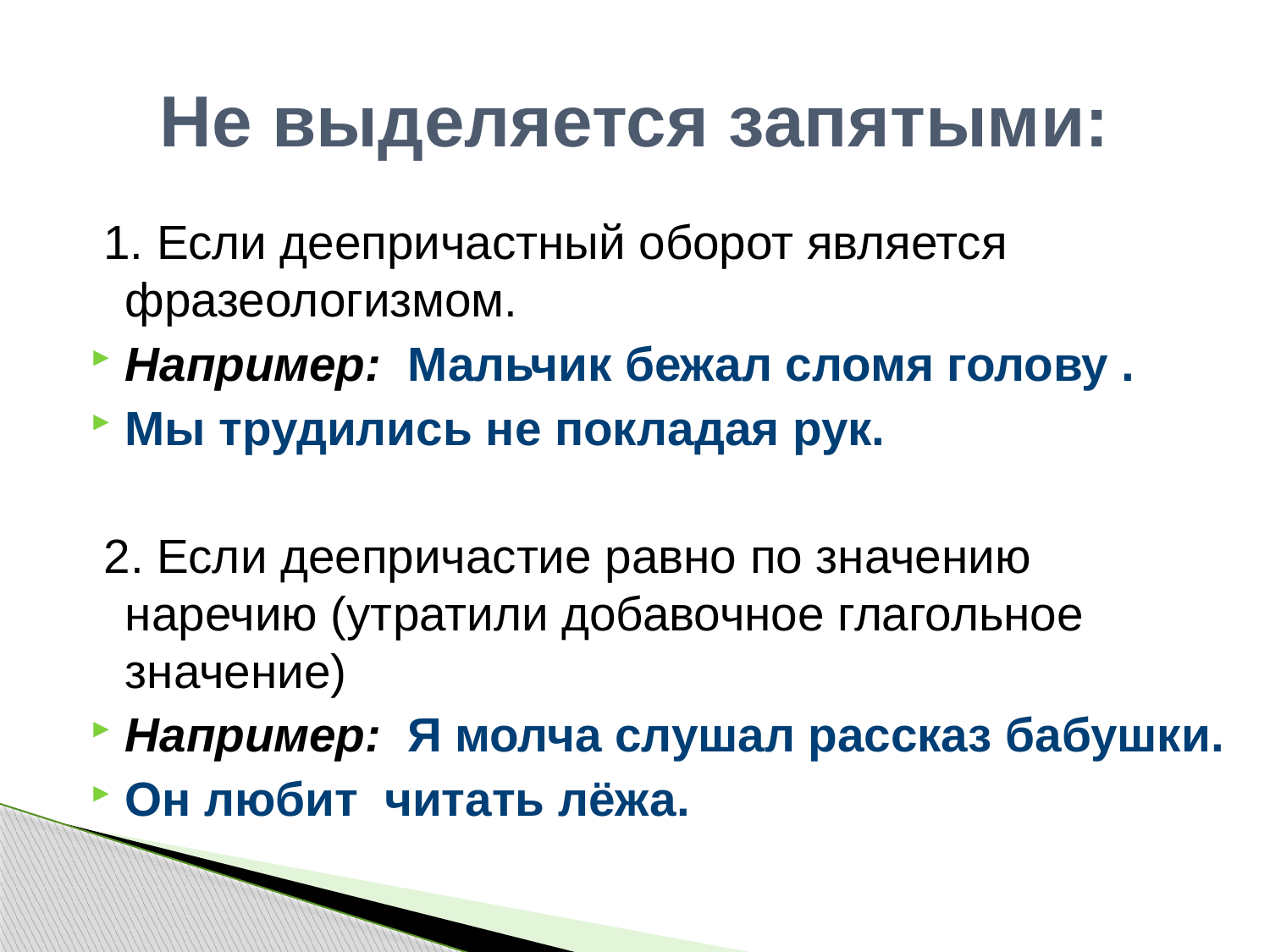

# Не выделяется запятыми:
 1. Если деепричастный оборот является фразеологизмом.
Например:  Мальчик бежал сломя голову .
Мы трудились не покладая рук.

 2. Если деепричастие равно по значению наречию (утратили добавочное глагольное значение)
Например:  Я молча слушал рассказ бабушки.
Он любит  читать лёжа.